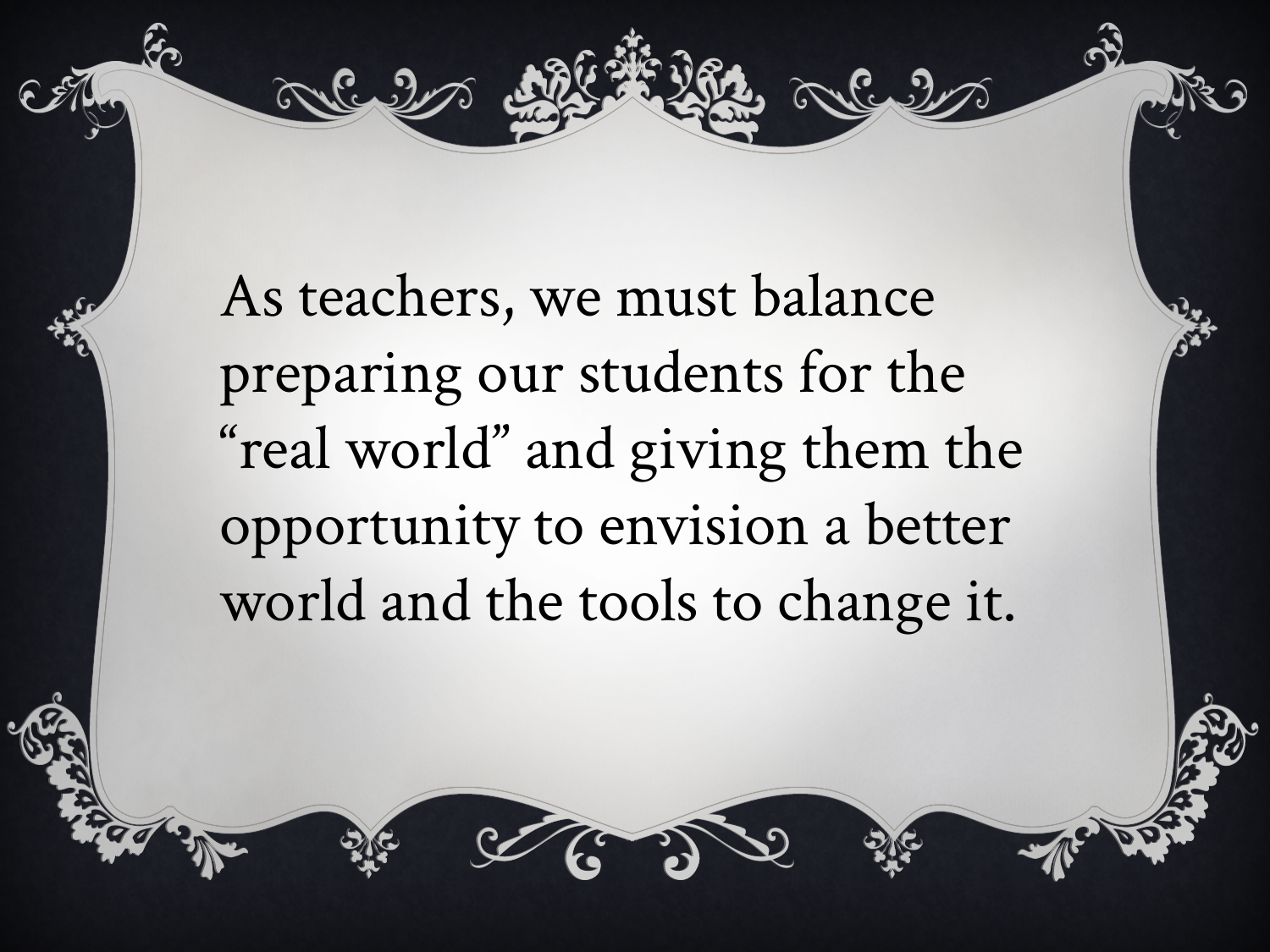

As teachers, we must balance preparing our students for the “real world” and giving them the opportunity to envision a better world and the tools to change it.